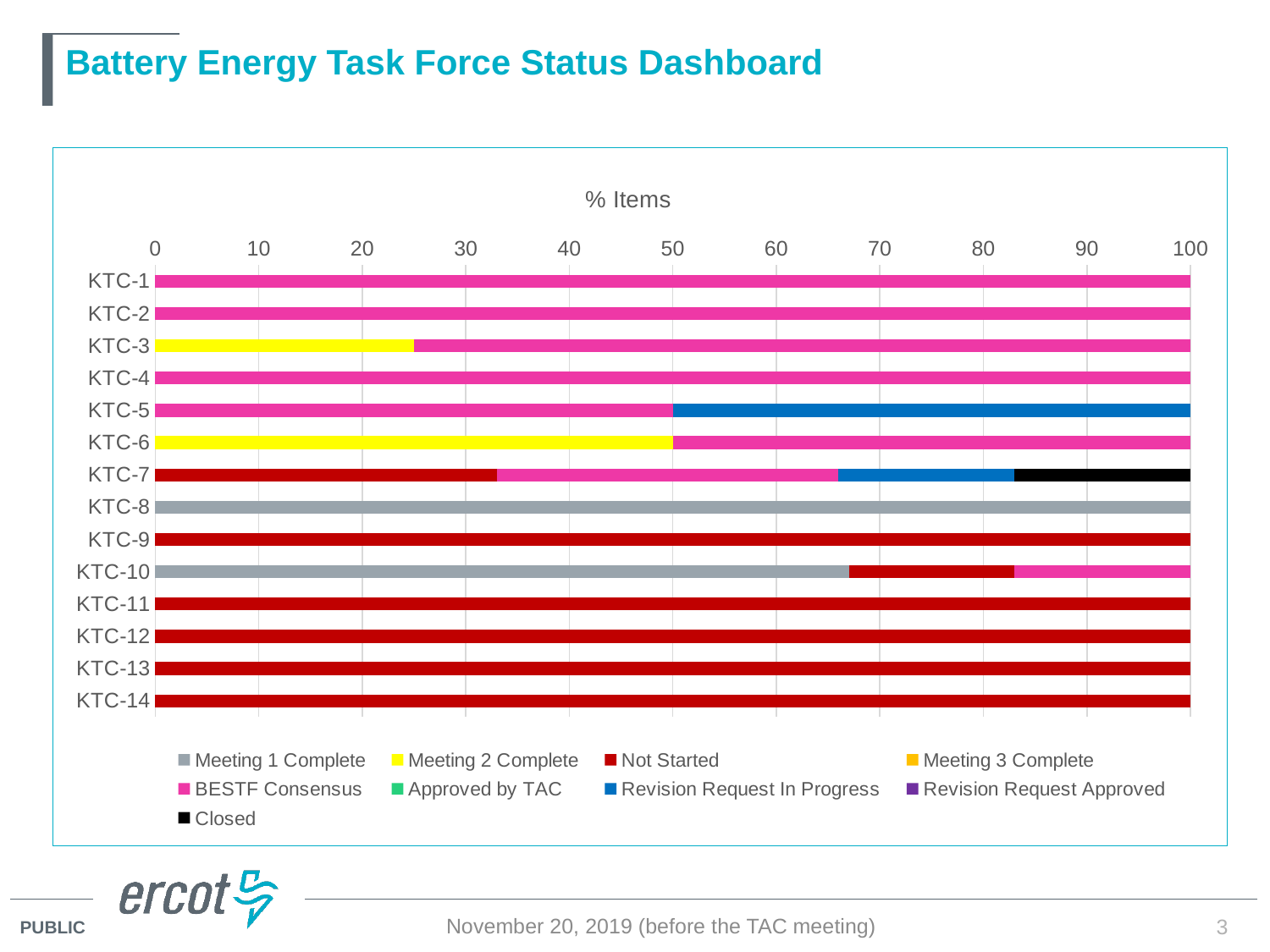

# Battery Energy Task Force Status Dashboard

### Chart

| Category | Not Started | Meeting 1 Complete | Meeting 2 Complete | Meeting 3 Complete | BESTF Consensus | Approved by TAC | Revision Request In Progress | Revision Request Approved | Closed |
|---|---|---|---|---|---|---|---|---|---|
| KTC-1 | None | None | None | None | 100.0 | None | None | None | None |
| KTC-2 | None | None | None | None | 100.0 | None | None | None | None |
| KTC-3 | None | None | 25.0 | None | 75.0 | None | None | None | None |
| KTC-4 | None | None | None | None | 100.0 | None | None | None | None |
| KTC-5 | None | None | None | None | 50.0 | None | 50.0 | None | None |
| KTC-6 | None | None | 50.0 | None | 50.0 | None | None | None | None |
| KTC-7 | 33.0 | None | None | None | 33.0 | None | 17.0 | None | 17.0 |
| KTC-8 | None | 100.0 | None | None | None | None | None | None | None |
| KTC-9 | 100.0 | None | None | None | None | None | None | None | None |
| KTC-10 | 16.0 | 67.0 | None | None | 17.0 | None | None | None | None |
| KTC-11 | 100.0 | None | None | None | None | None | None | None | None |
| KTC-12 | 100.0 | None | None | None | None | None | None | None | None |
| KTC-13 | 100.0 | None | None | None | None | None | None | None | None |
| KTC-14 | 100.0 | None | None | None | None | None | None | None | None |
November 20, 2019 (before the TAC meeting)
3